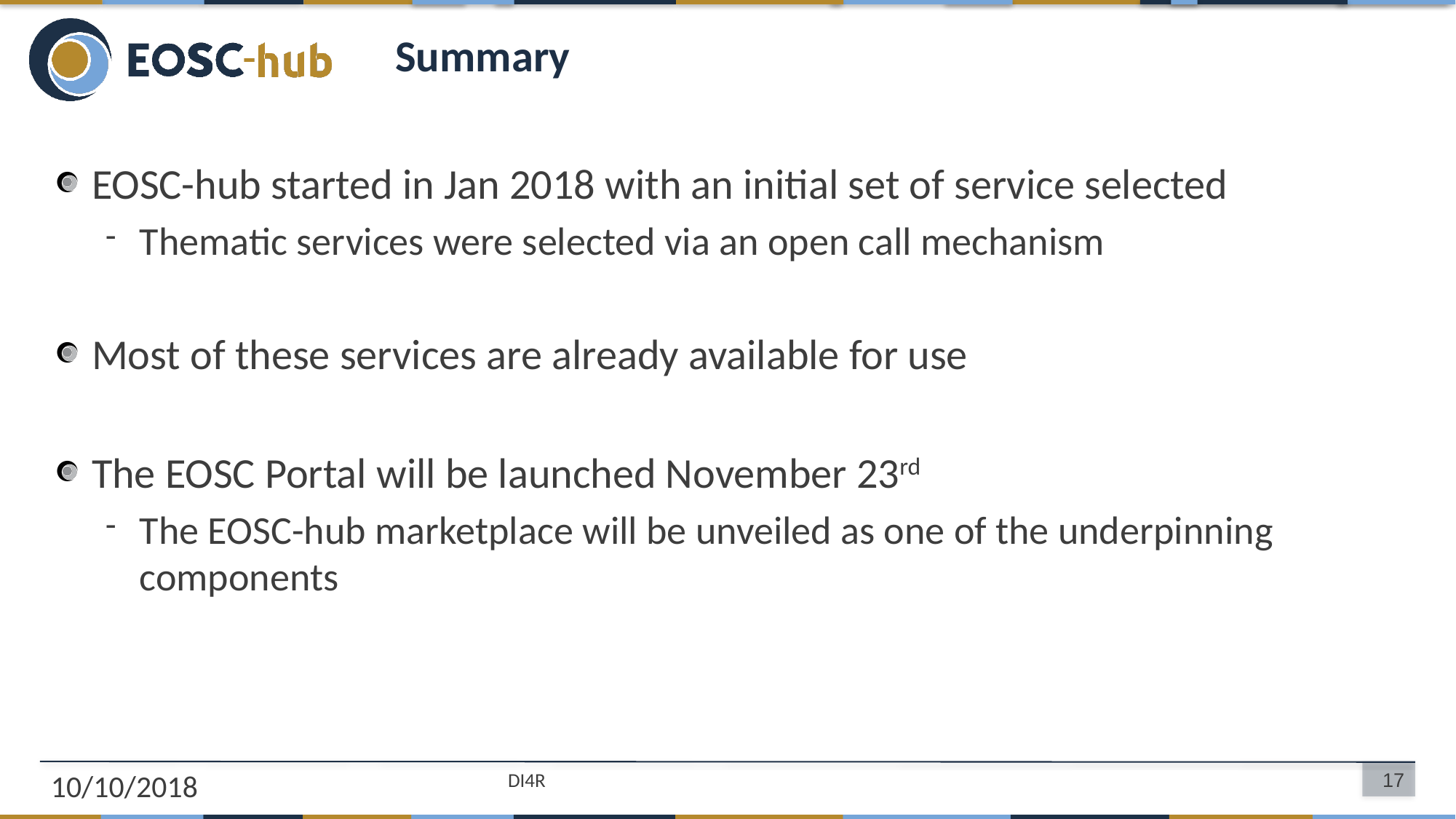

# Summary
EOSC-hub started in Jan 2018 with an initial set of service selected
Thematic services were selected via an open call mechanism

Most of these services are already available for use

The EOSC Portal will be launched November 23rd
The EOSC-hub marketplace will be unveiled as one of the underpinning components
10/10/2018
DI4R
17